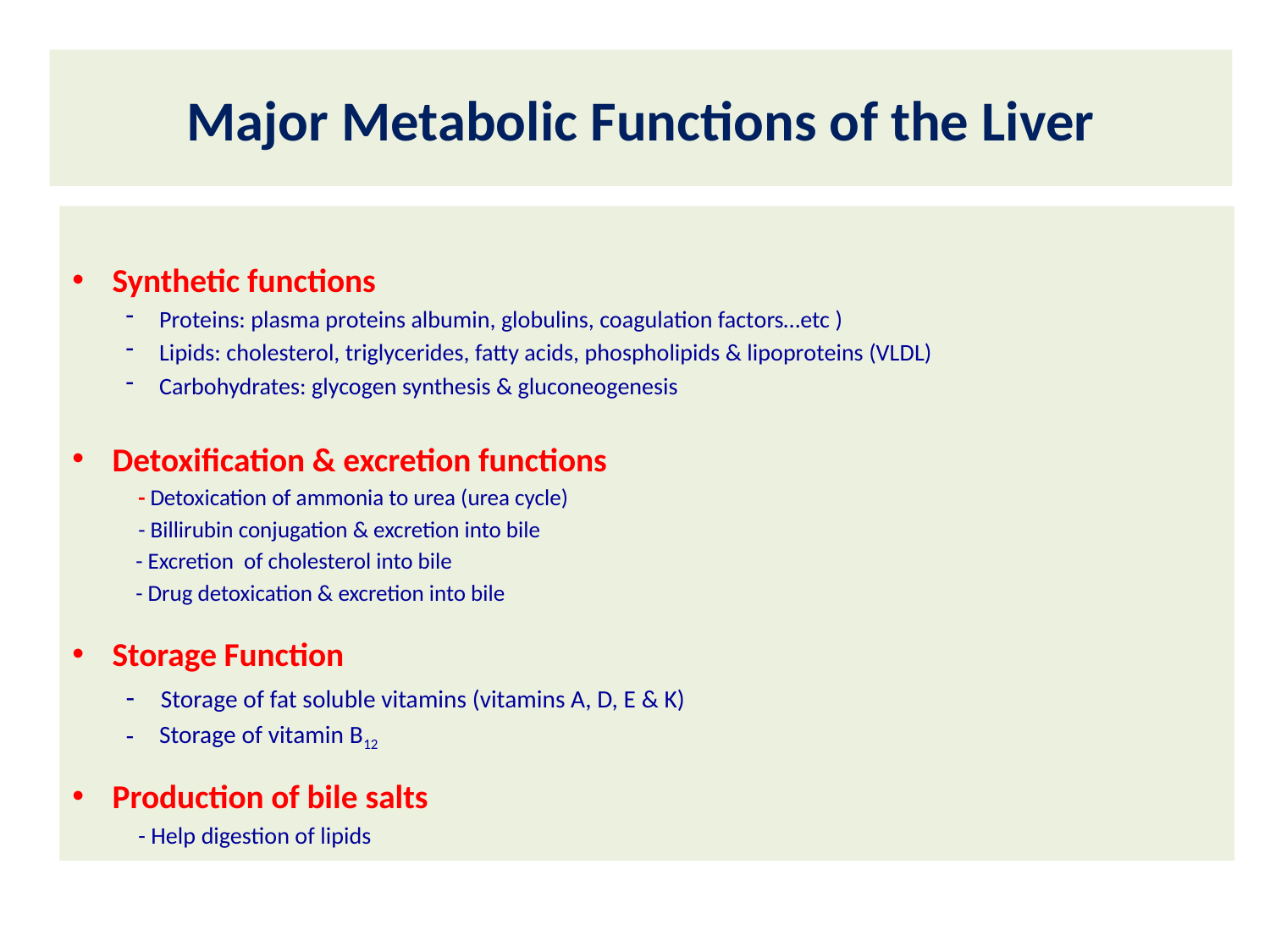

# Major Metabolic Functions of the Liver

Synthetic functions
Proteins: plasma proteins albumin, globulins, coagulation factors…etc )
Lipids: cholesterol, triglycerides, fatty acids, phospholipids & lipoproteins (VLDL)
Carbohydrates: glycogen synthesis & gluconeogenesis

Detoxification & excretion functions
             - Detoxication of ammonia to urea (urea cycle)
             - Billirubin conjugation & excretion into bile
  - Excretion  of cholesterol into bile
  - Drug detoxication & excretion into bile

Storage Function
-    Storage of fat soluble vitamins (vitamins A, D, E & K)
Storage of vitamin B12

Production of bile salts
            - Help digestion of lipids